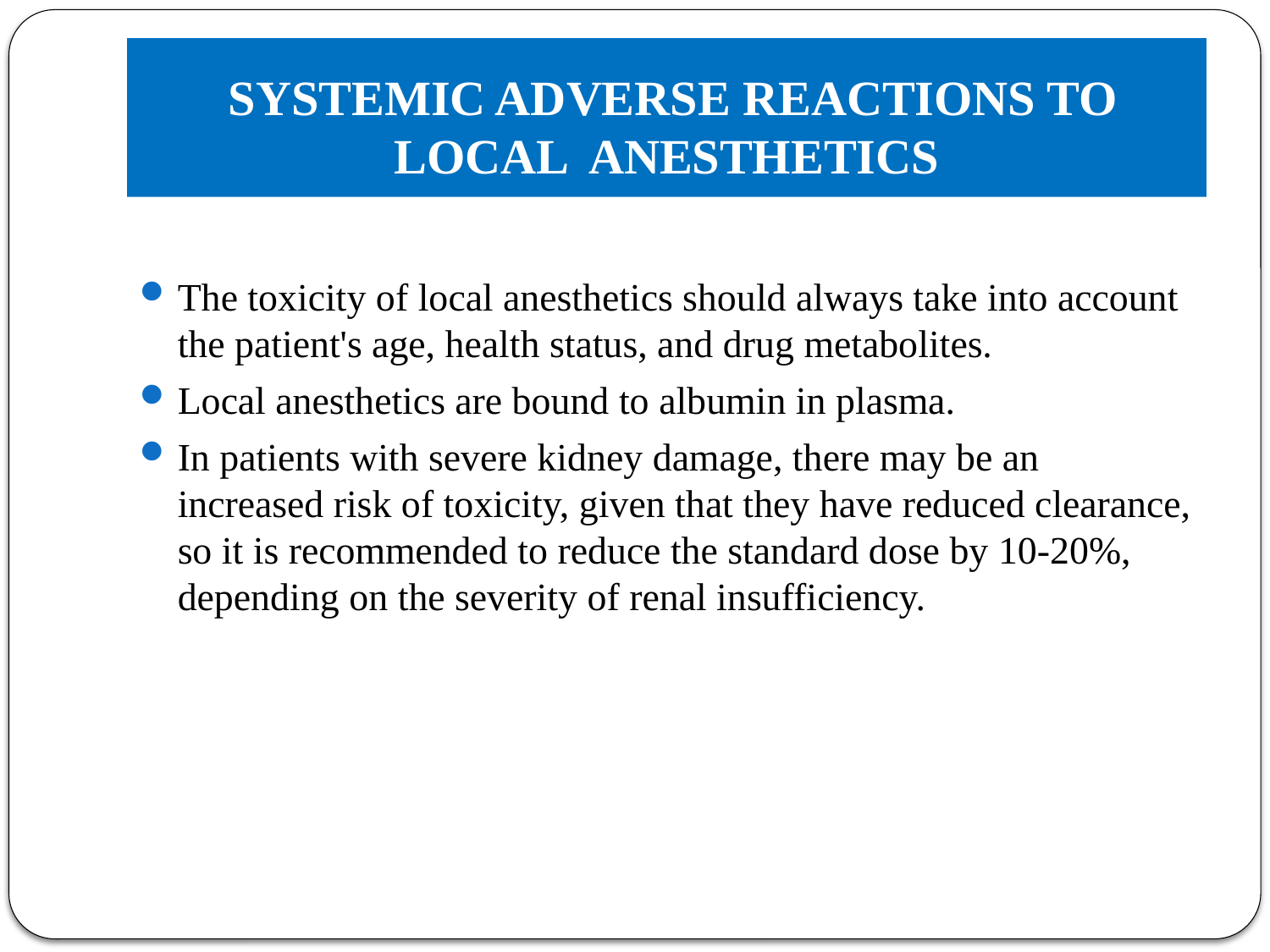

# SYSTEMIC ADVERSE REACTIONS TO LOCAL  ANESTHETICS

The toxicity of local anesthetics should always take into account the patient's age, health status, and drug metabolites.
Local anesthetics are bound to albumin in plasma.
In patients with severe kidney damage, there may be an increased risk of toxicity, given that they have reduced clearance, so it is recommended to reduce the standard dose by 10-20%, depending on the severity of renal insufficiency.